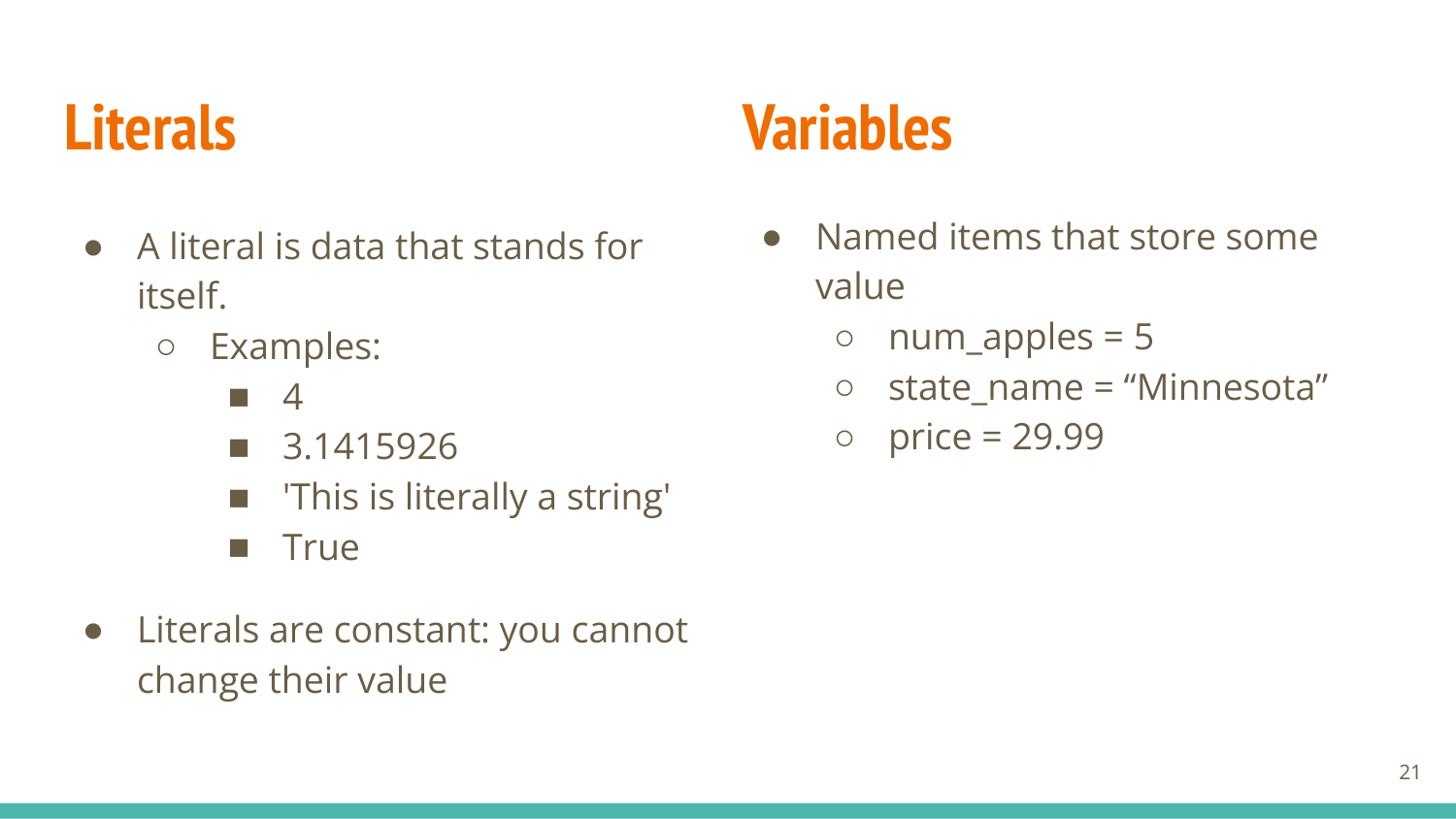

# Literals
Variables
Named items that store some value
num_apples = 5
state_name = “Minnesota”
price = 29.99
A literal is data that stands for itself.
Examples:
4
3.1415926
'This is literally a string'
True
Literals are constant: you cannot change their value
21